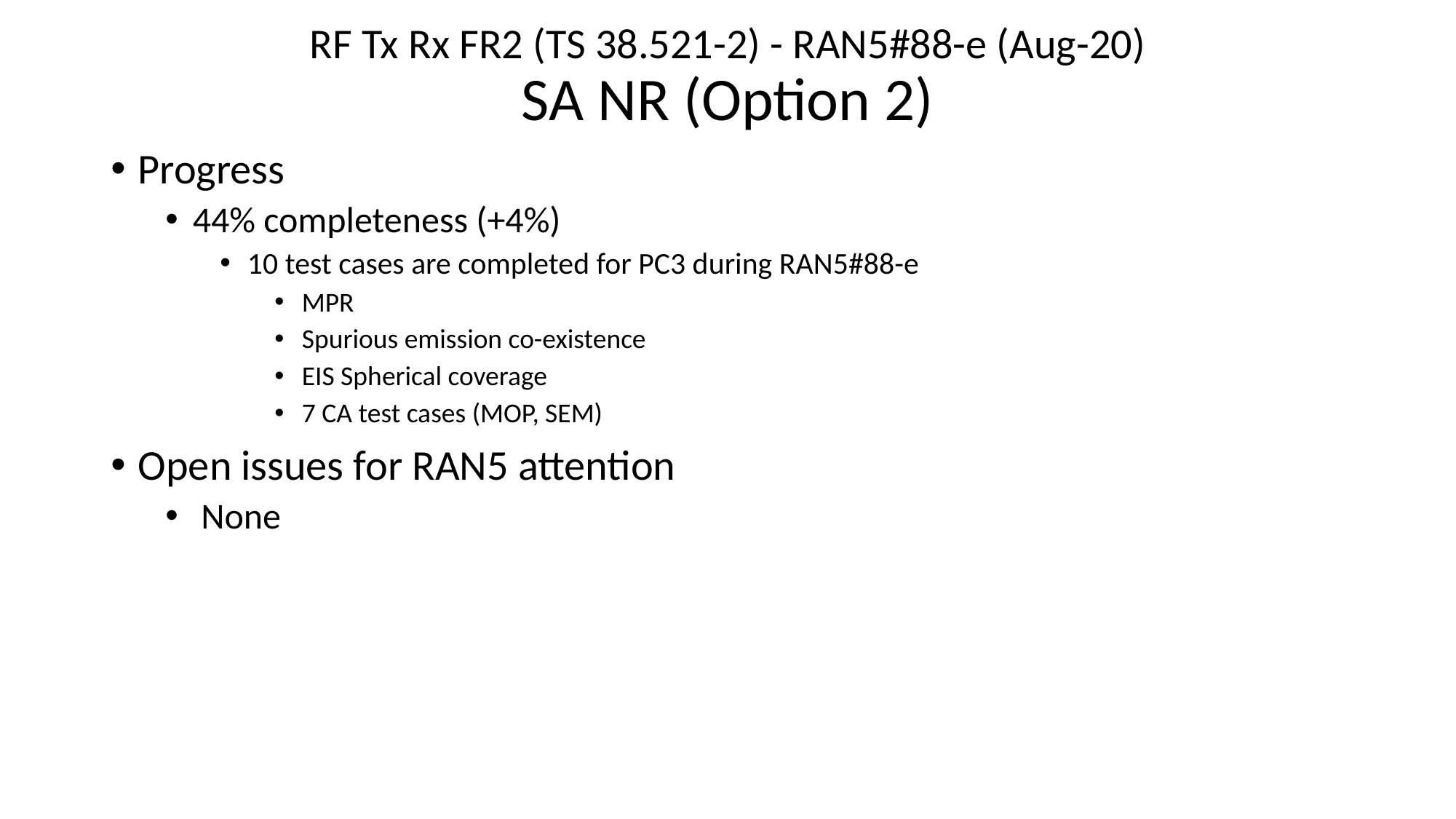

# RF Tx Rx FR2 (TS 38.521-2) - RAN5#88-e (Aug-20) SA NR (Option 2)
Progress
44% completeness (+4%)
10 test cases are completed for PC3 during RAN5#88-e
MPR
Spurious emission co-existence
EIS Spherical coverage
7 CA test cases (MOP, SEM)
Open issues for RAN5 attention
 None